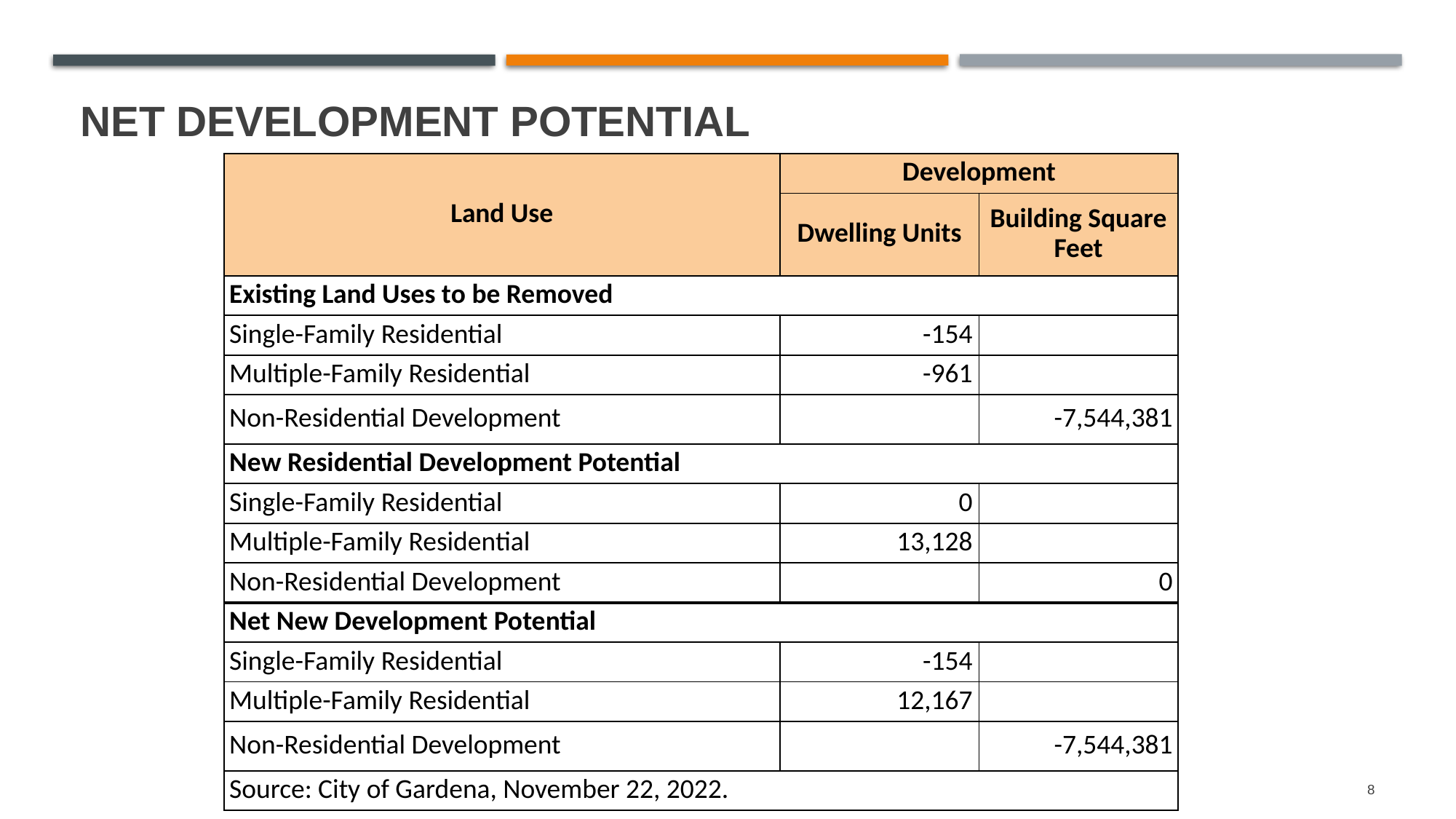

# Net Development Potential
| Land Use | Development |  |
| --- | --- | --- |
|  | Dwelling Units | Building Square Feet |
| Existing Land Uses to be Removed |  |  |
| Single-Family Residential | -154 |  |
| Multiple-Family Residential | -961 |  |
| Non-Residential Development |  | -7,544,381 |
| New Residential Development Potential |  |  |
| Single-Family Residential | 0 |  |
| Multiple-Family Residential | 13,128 |  |
| Non-Residential Development |  | 0 |
| Net New Development Potential |  |  |
| Single-Family Residential | -154 |  |
| Multiple-Family Residential | 12,167 |  |
| Non-Residential Development |  | -7,544,381 |
| Source: City of Gardena, November 22, 2022. |  |  |
8